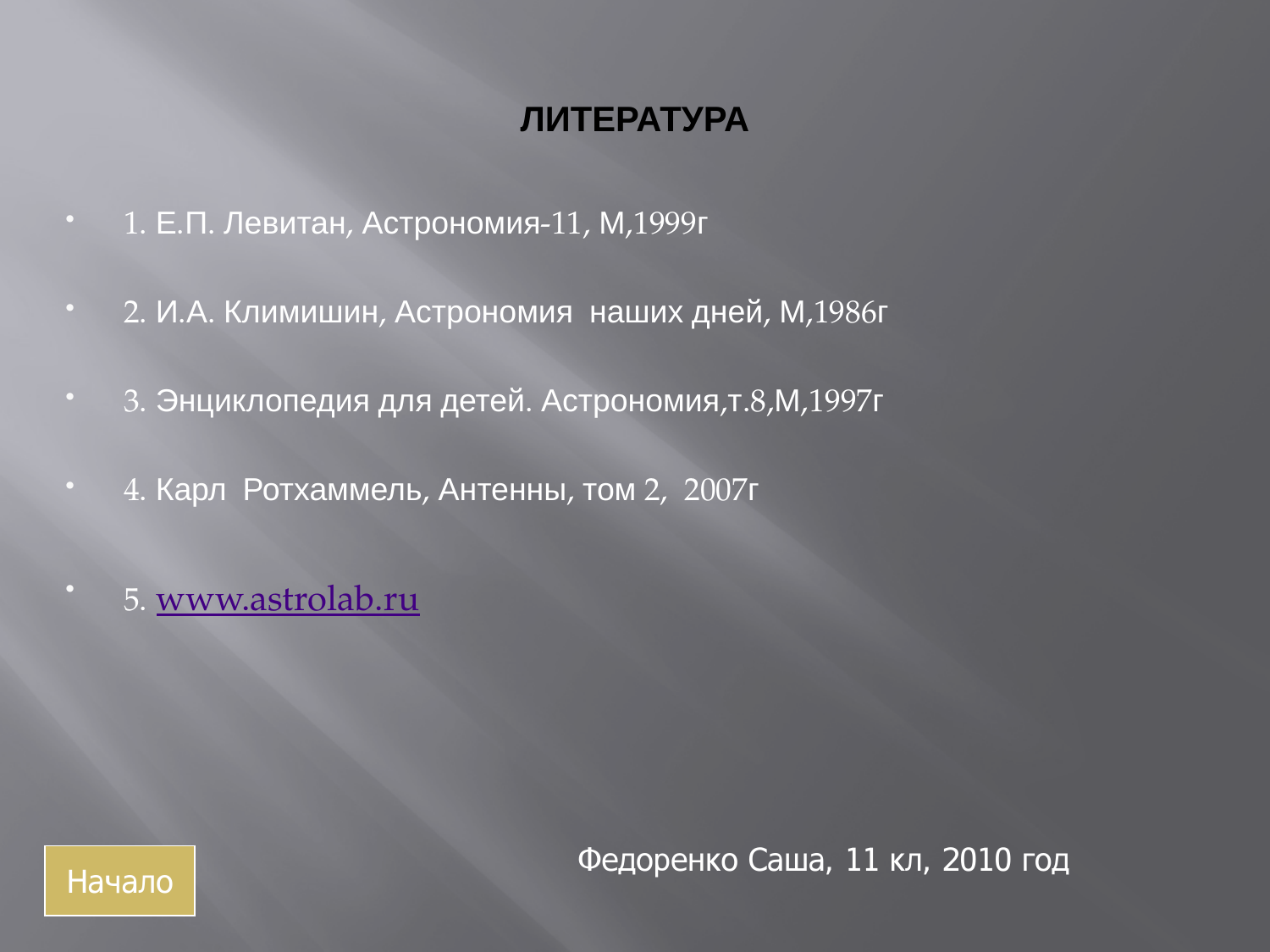

# ЛИТЕРАТУРА
1. Е.П. Левитан, Астрономия-11, М,1999г

2. И.А. Климишин, Астрономия  наших дней, М,1986г

3. Энциклопедия для детей. Астрономия,т.8,М,1997г

4. Карл  Ротхаммель, Антенны, том 2,  2007г

5. www.astrolab.ru
Федоренко Саша, 11 кл, 2010 год
Начало
Начало